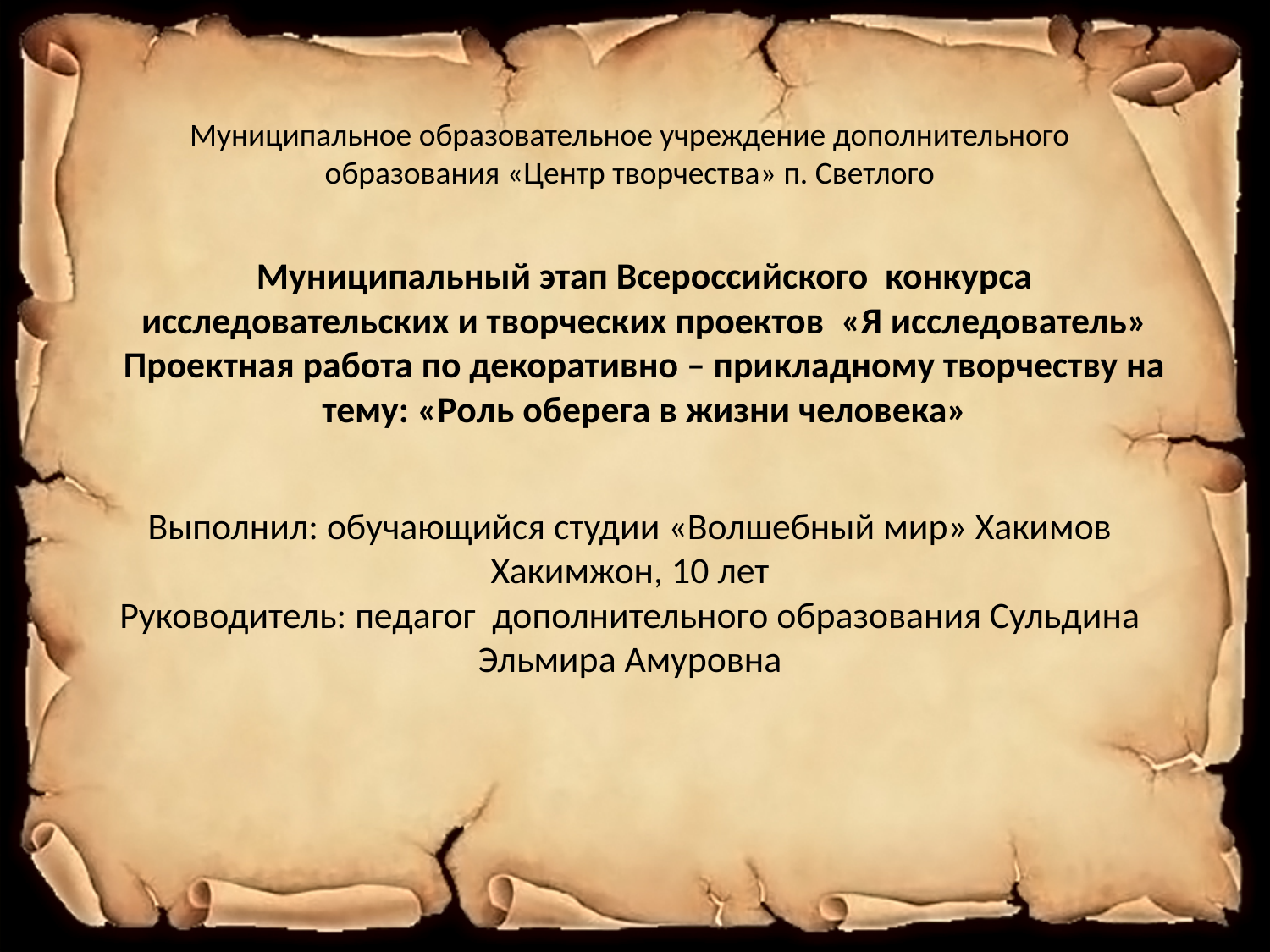

Муниципальное образовательное учреждение дополнительного образования «Центр творчества» п. Светлого
# Муниципальный этап Всероссийского  конкурса исследовательских и творческих проектов  «Я исследователь» Проектная работа по декоративно – прикладному творчеству на тему: «Роль оберега в жизни человека»
Выполнил: обучающийся студии «Волшебный мир» Хакимов Хакимжон, 10 лет
Руководитель: педагог  дополнительного образования Сульдина Эльмира Амуровна